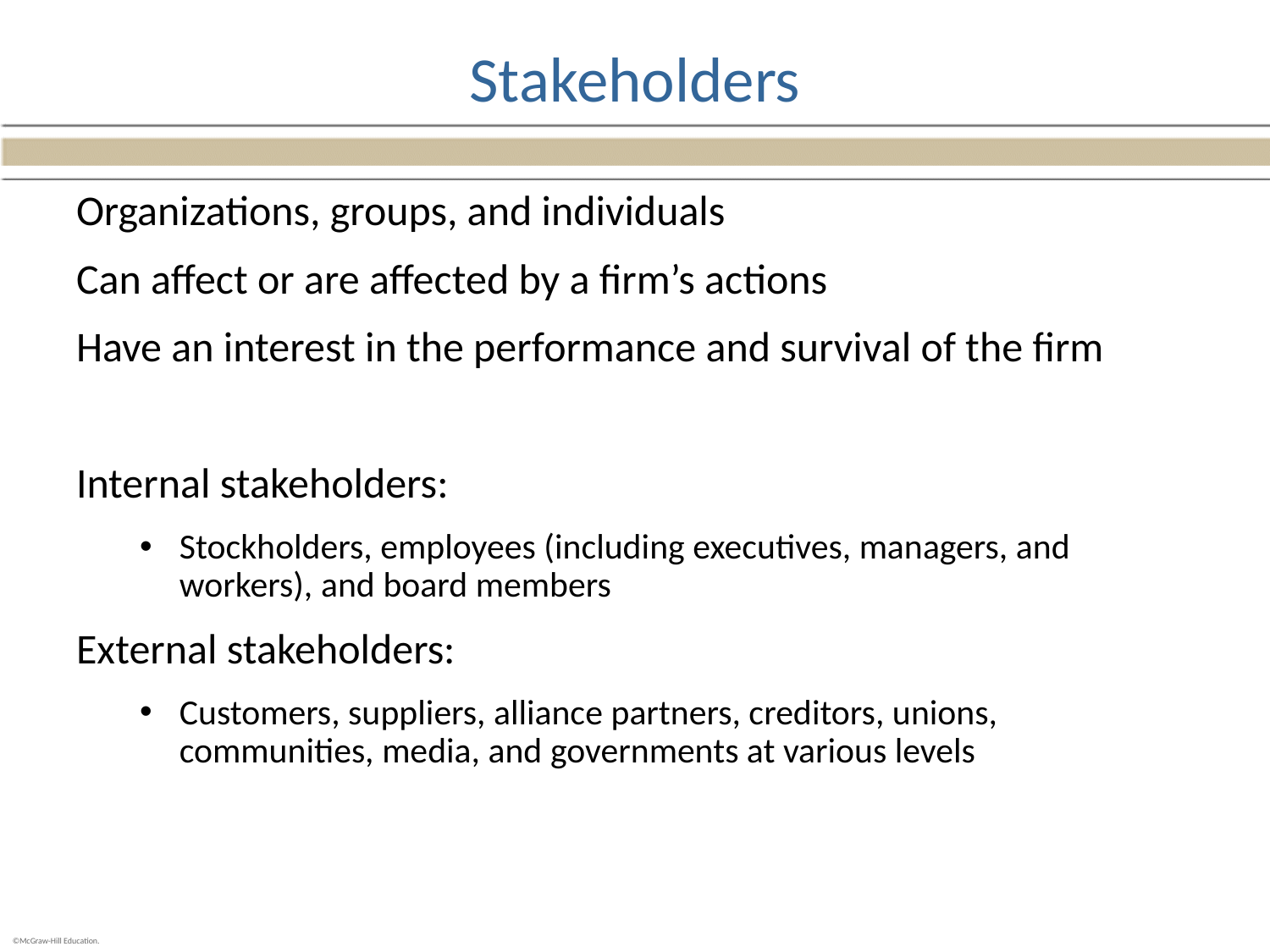

# Stakeholders
Organizations, groups, and individuals
Can affect or are affected by a firm’s actions
Have an interest in the performance and survival of the firm

Internal stakeholders:
Stockholders, employees (including executives, managers, and workers), and board members
External stakeholders:
Customers, suppliers, alliance partners, creditors, unions, communities, media, and governments at various levels